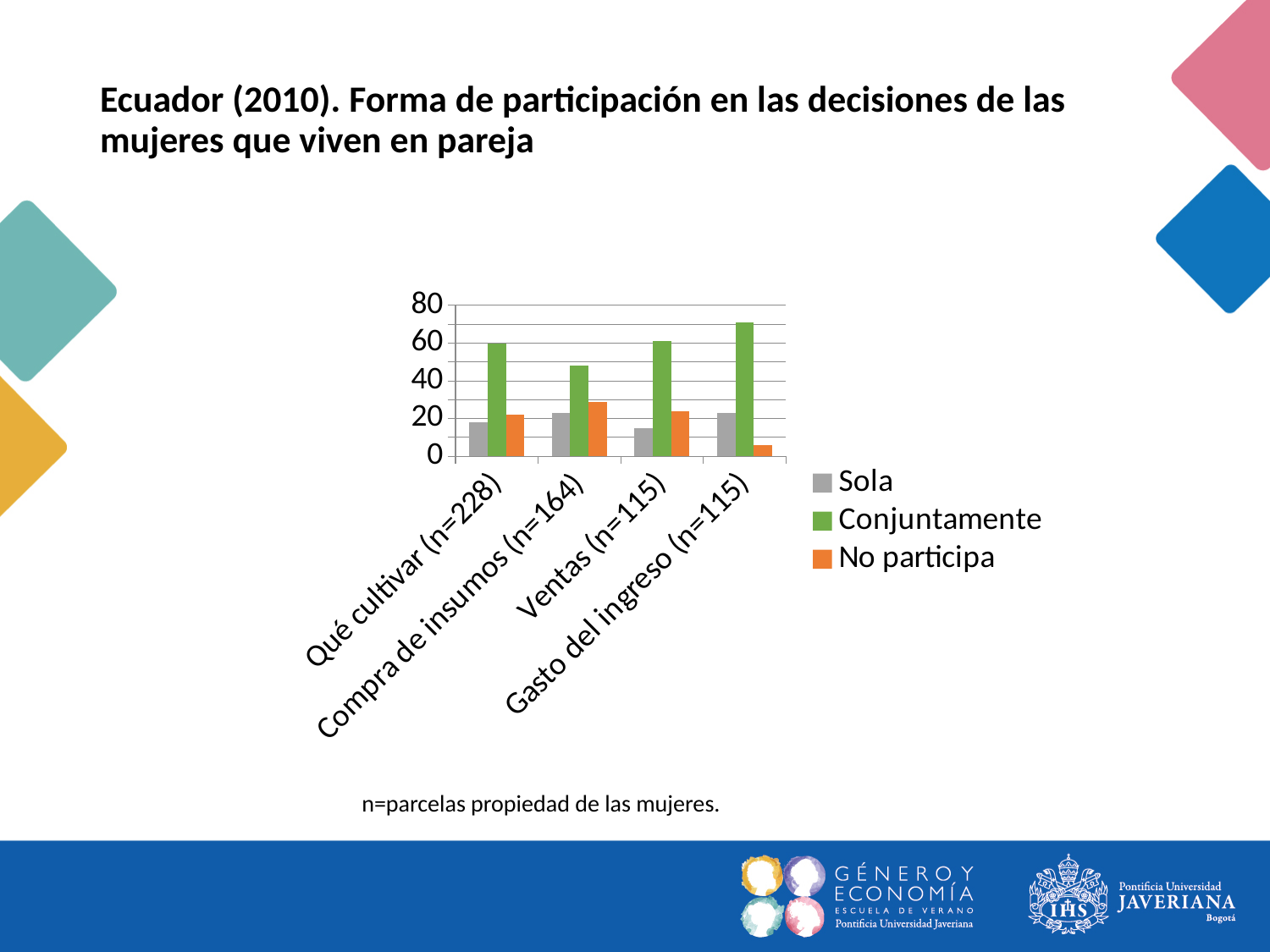

# Ecuador (2010). Forma de participación en las decisiones de las mujeres que viven en pareja

### Chart

| Category | Sola | Conjuntamente | No participa |
|---|---|---|---|
| Qué cultivar (n=228) | 18.0 | 60.0 | 22.0 |
| Compra de insumos (n=164) | 23.0 | 48.0 | 29.0 |
| Ventas (n=115) | 15.0 | 61.0 | 24.0 |
| Gasto del ingreso (n=115) | 23.0 | 71.0 | 6.0 |
n=parcelas propiedad de las mujeres.